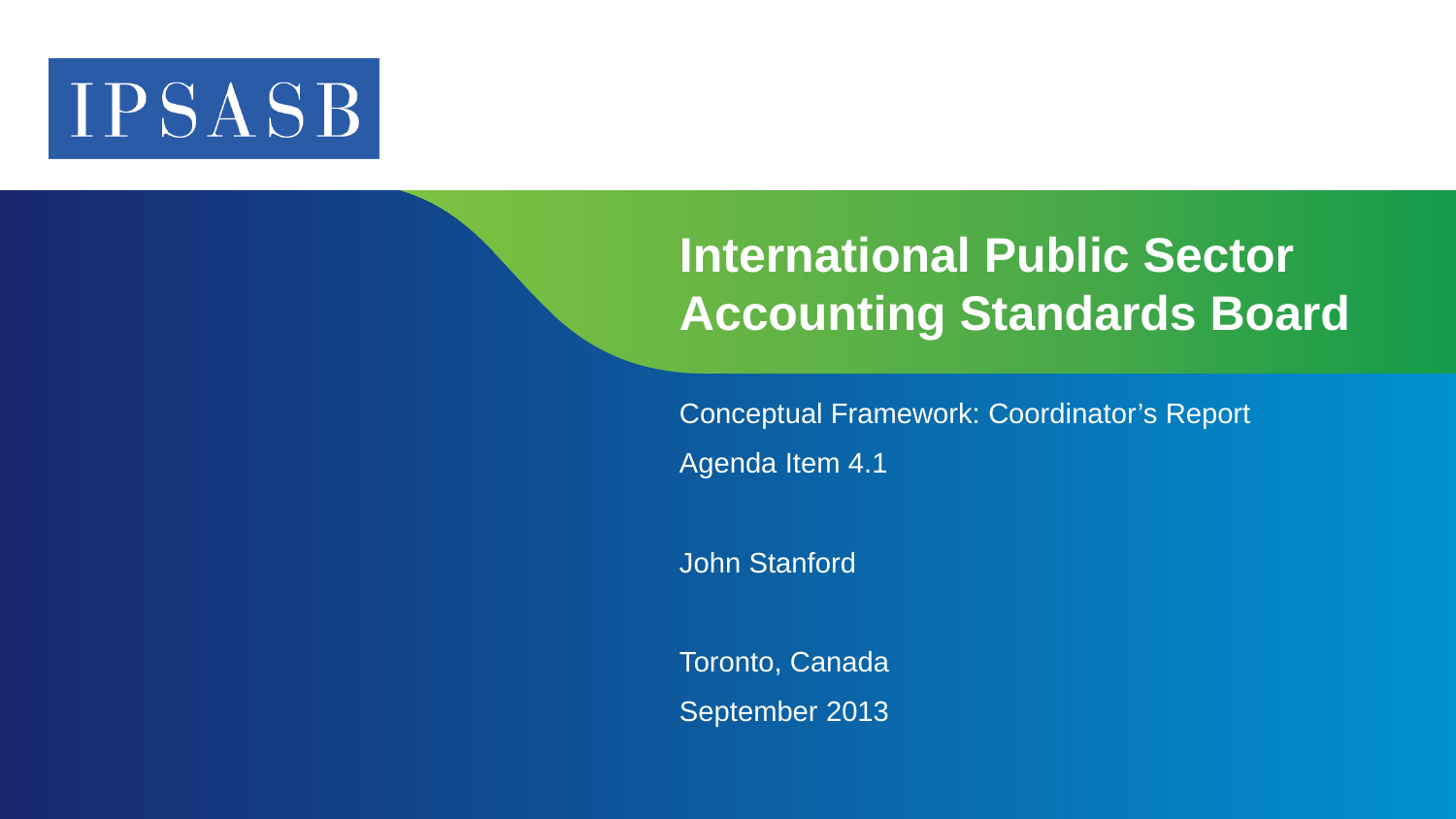

# International Public Sector Accounting Standards Board
Conceptual Framework: Coordinator’s Report
Agenda Item 4.1

John Stanford

Toronto, Canada
September 2013